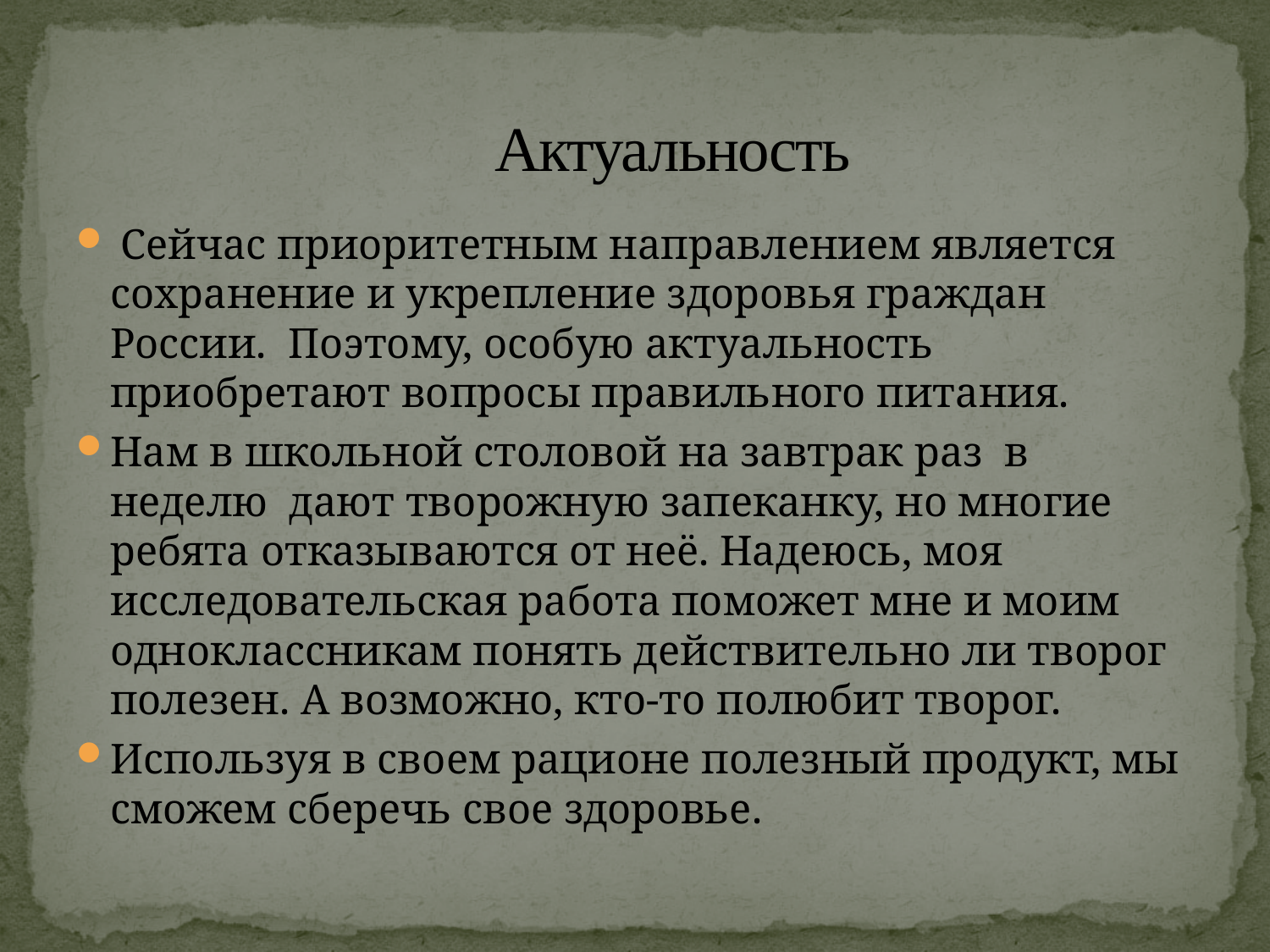

# Актуальность
 Сейчас приоритетным направлением является сохранение и укрепление здоровья граждан России.  Поэтому, особую актуальность приобретают вопросы правильного питания.
Нам в школьной столовой на завтрак раз  в неделю  дают творожную запеканку, но многие ребята отказываются от неё. Надеюсь, моя исследовательская работа поможет мне и моим одноклассникам понять действительно ли творог полезен. А возможно, кто-то полюбит творог.
Используя в своем рационе полезный продукт, мы сможем сберечь свое здоровье.